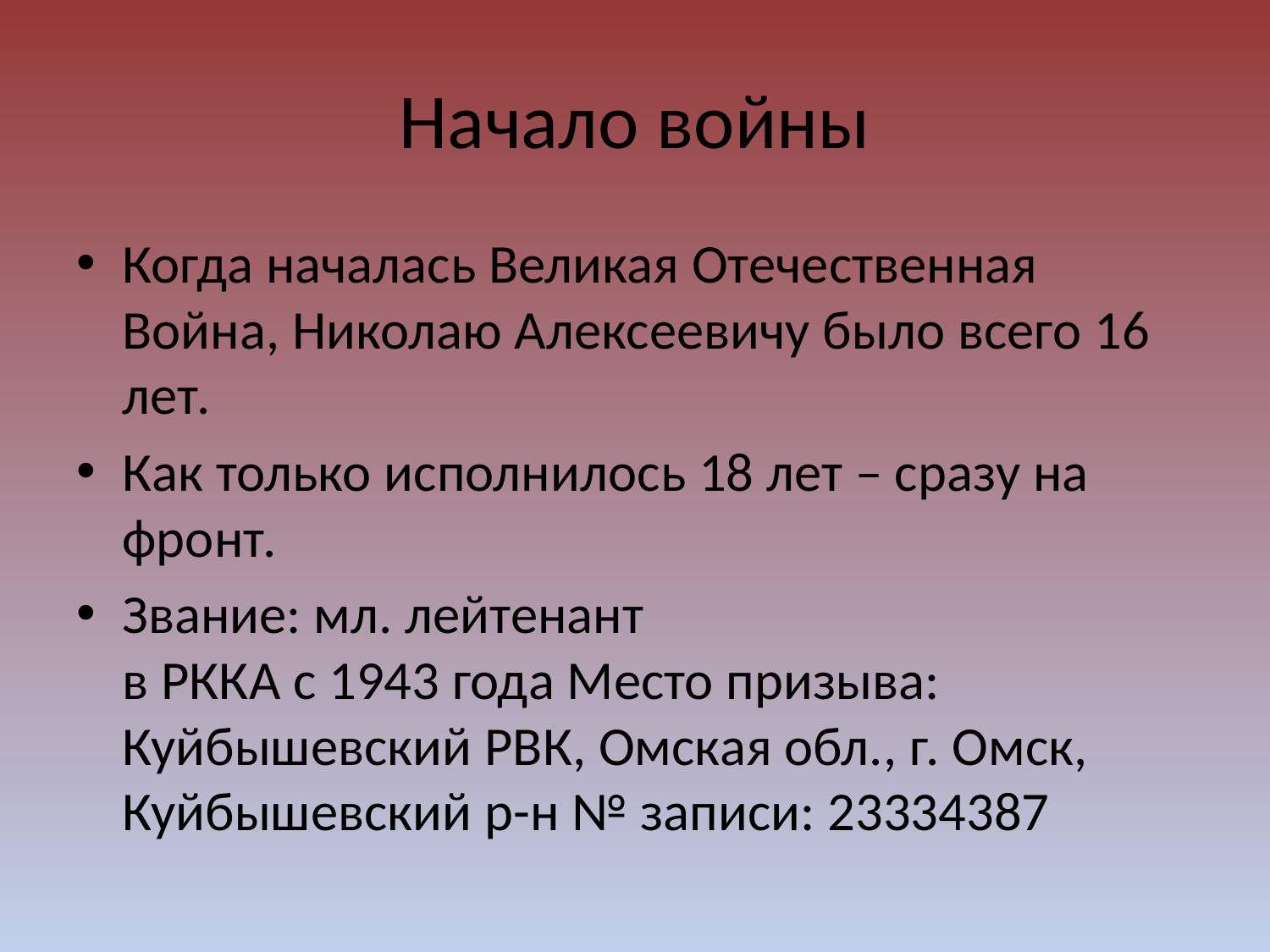

# Начало войны
Когда началась Великая Отечественная Война, Николаю Алексеевичу было всего 16 лет.
Как только исполнилось 18 лет – сразу на фронт.
Звание: мл. лейтенант
в РККА с 1943 года Место призыва: Куйбышевский РВК, Омская обл., г. Омск, Куйбышевский р-н № записи: 23334387